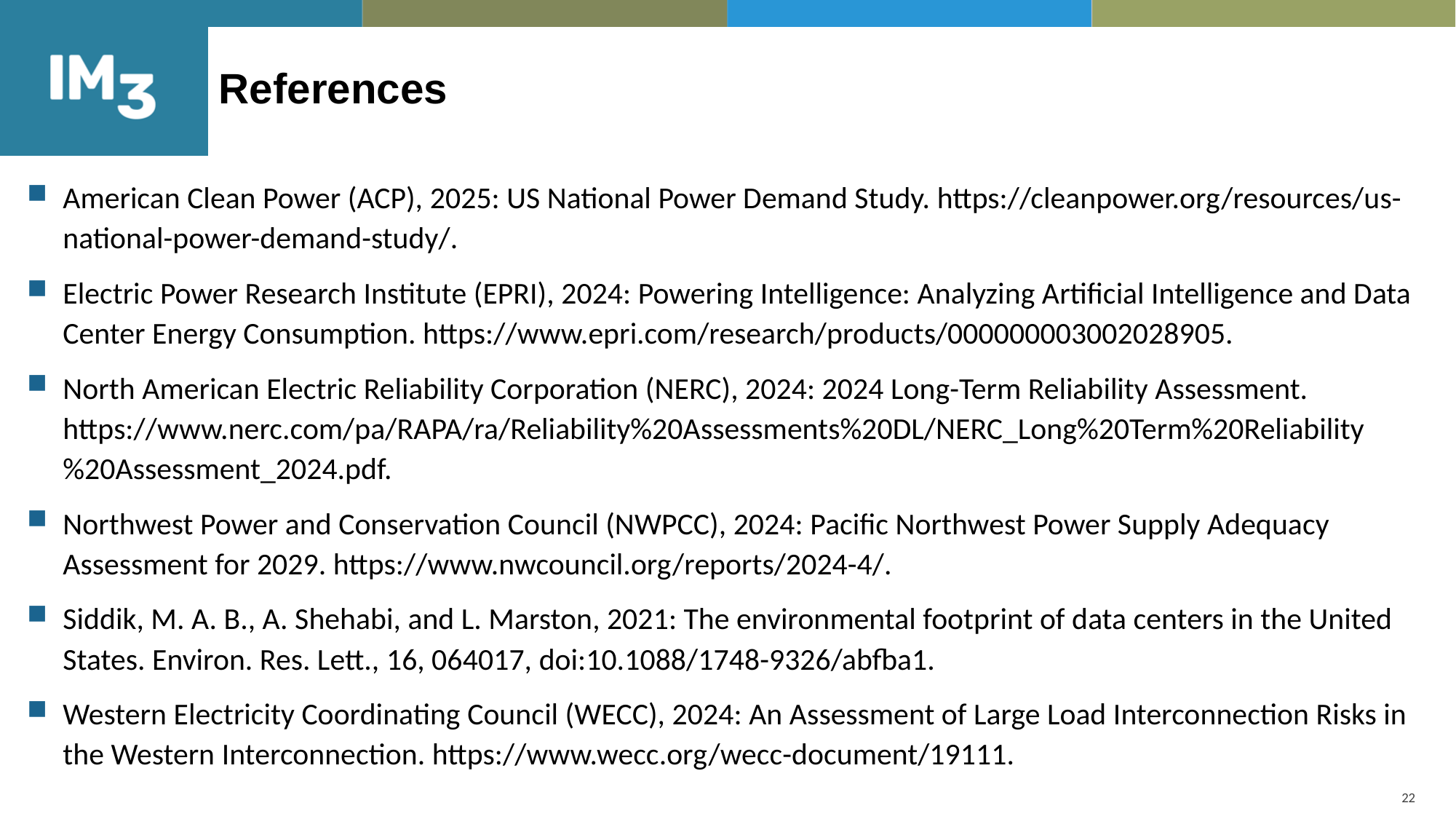

# References
American Clean Power (ACP), 2025: US National Power Demand Study. https://cleanpower.org/resources/us-national-power-demand-study/.
Electric Power Research Institute (EPRI), 2024: Powering Intelligence: Analyzing Artificial Intelligence and Data Center Energy Consumption. https://www.epri.com/research/products/000000003002028905.
North American Electric Reliability Corporation (NERC), 2024: 2024 Long-Term Reliability Assessment. https://www.nerc.com/pa/RAPA/ra/Reliability%20Assessments%20DL/NERC_Long%20Term%20Reliability%20Assessment_2024.pdf.
Northwest Power and Conservation Council (NWPCC), 2024: Pacific Northwest Power Supply Adequacy Assessment for 2029. https://www.nwcouncil.org/reports/2024-4/.
Siddik, M. A. B., A. Shehabi, and L. Marston, 2021: The environmental footprint of data centers in the United States. Environ. Res. Lett., 16, 064017, doi:10.1088/1748-9326/abfba1.
Western Electricity Coordinating Council (WECC), 2024: An Assessment of Large Load Interconnection Risks in the Western Interconnection. https://www.wecc.org/wecc-document/19111.

22